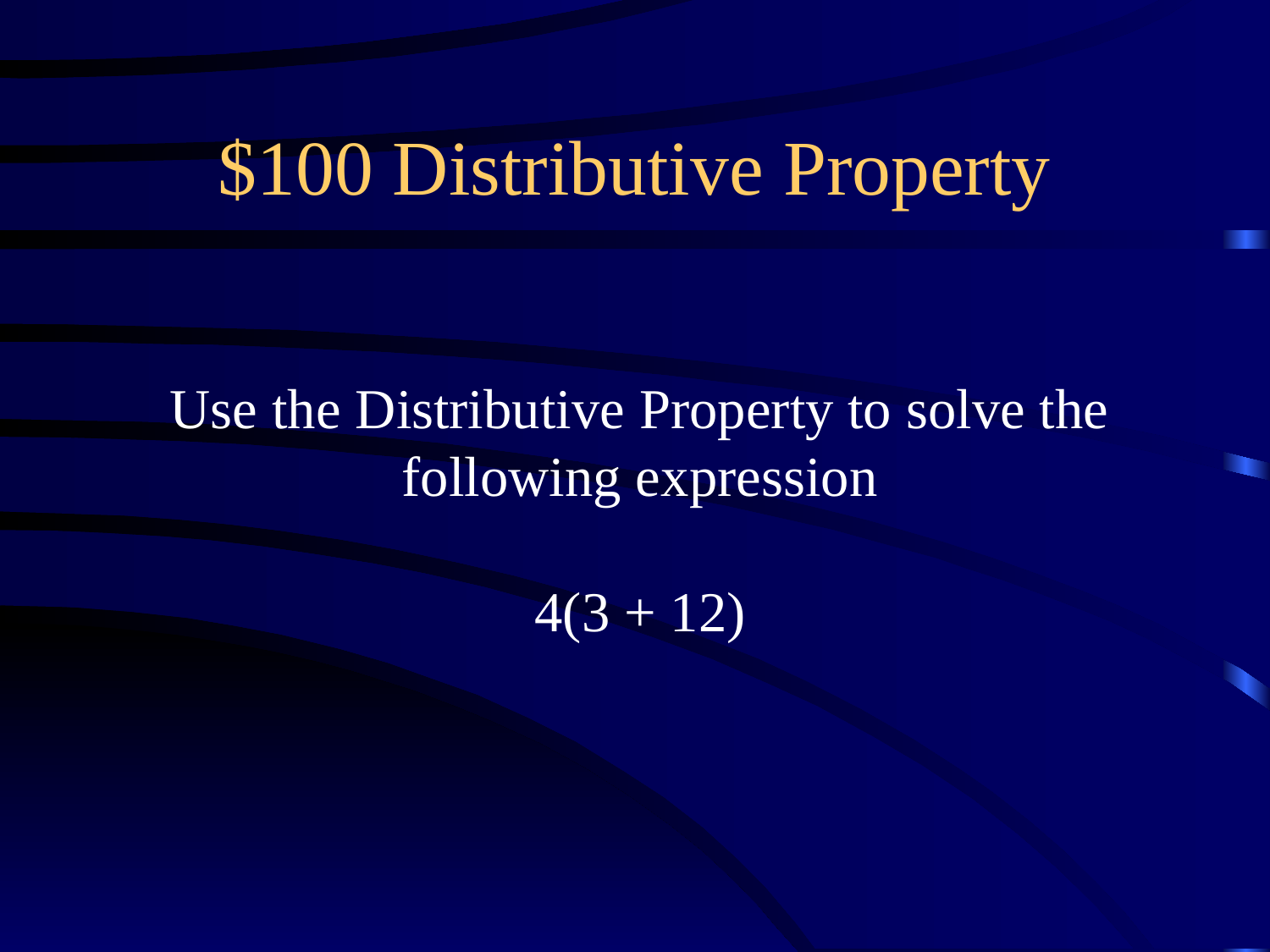

# $100 Distributive Property

Use the Distributive Property to solve the following expression

4(3 + 12)